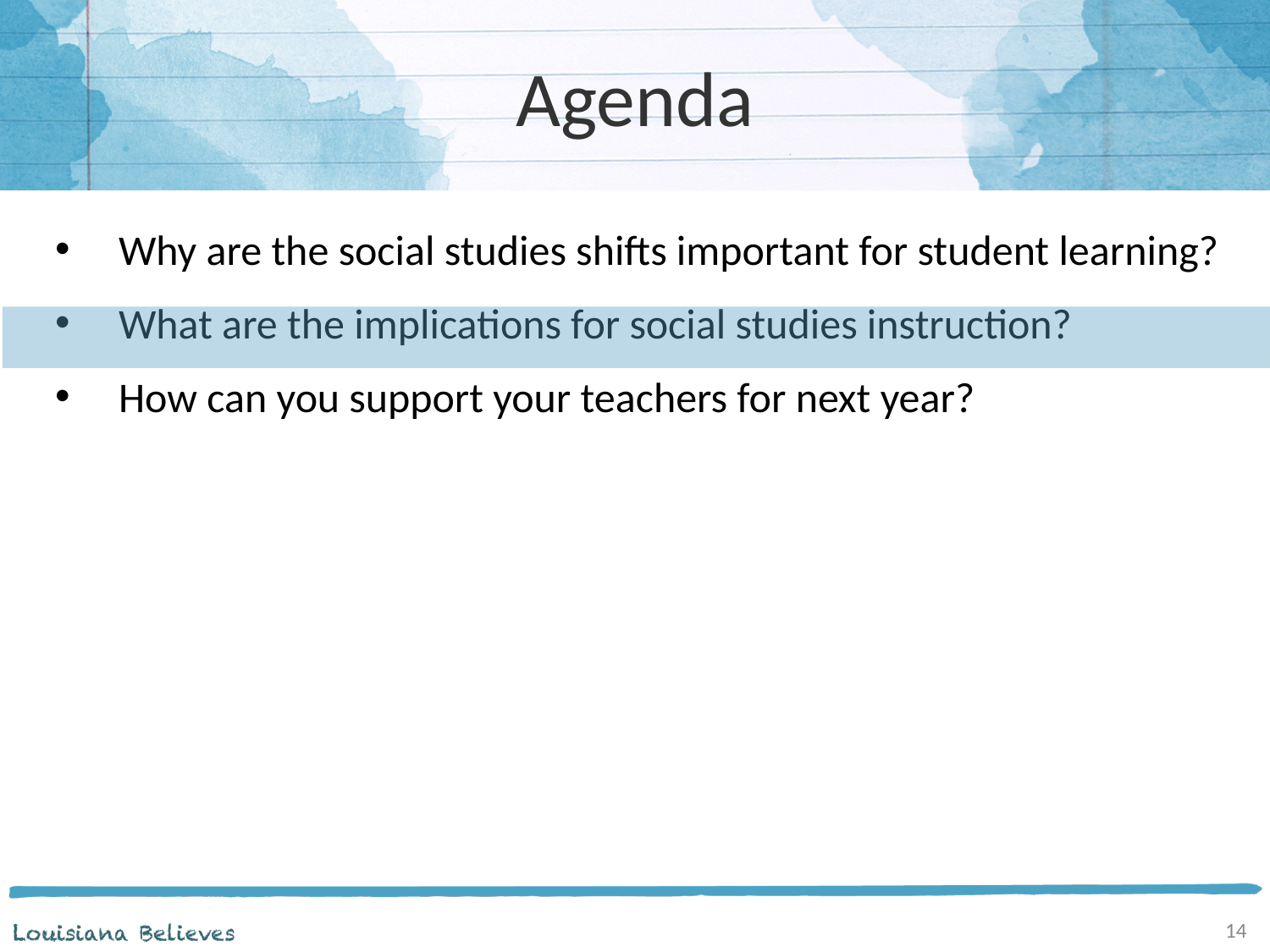

# Agenda
Why are the social studies shifts important for student learning?
What are the implications for social studies instruction?
How can you support your teachers for next year?

14